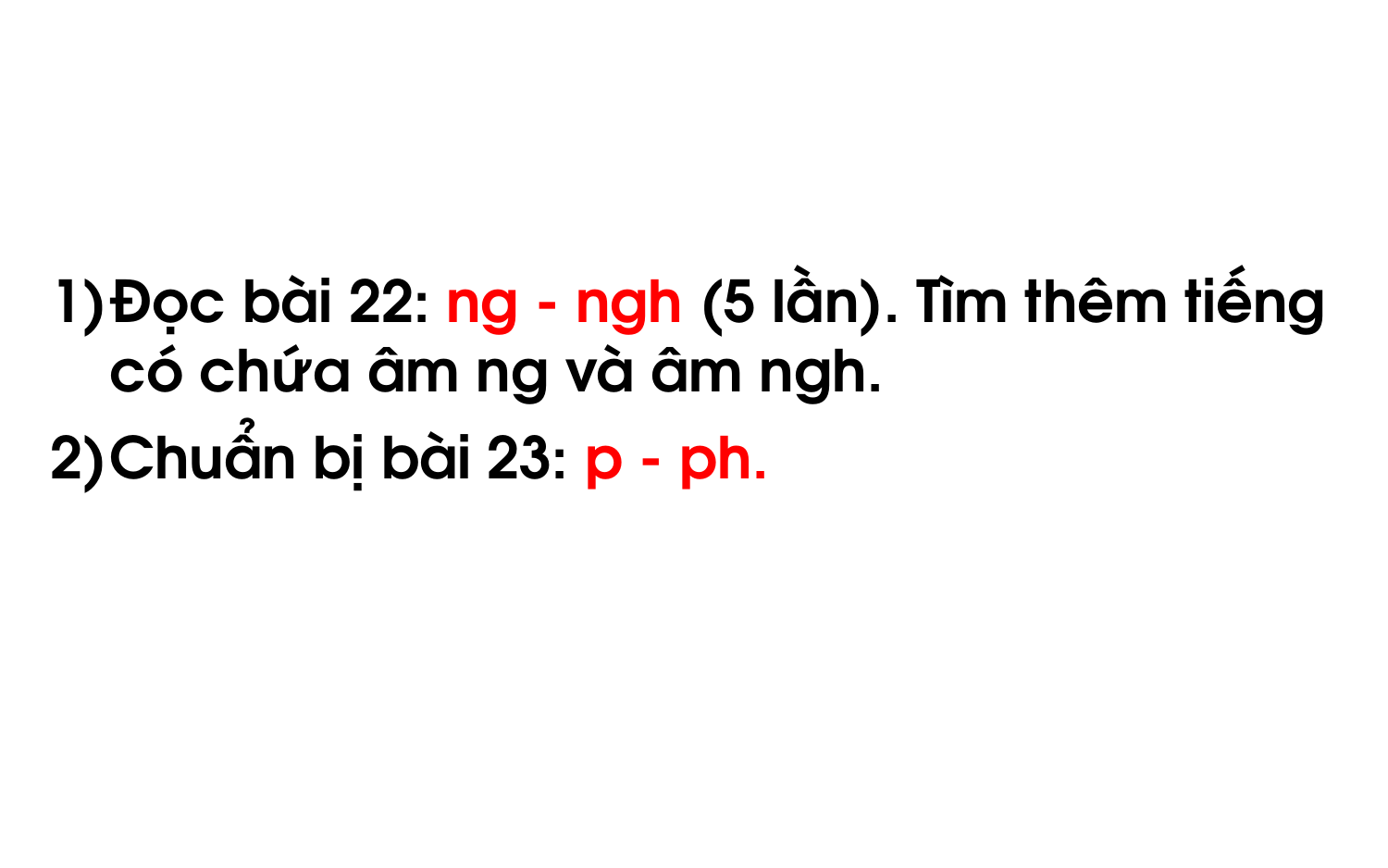

Đọc bài 22: ng - ngh (5 lần). Tìm thêm tiếng có chứa âm ng và âm ngh.
Chuẩn bị bài 23: p - ph.